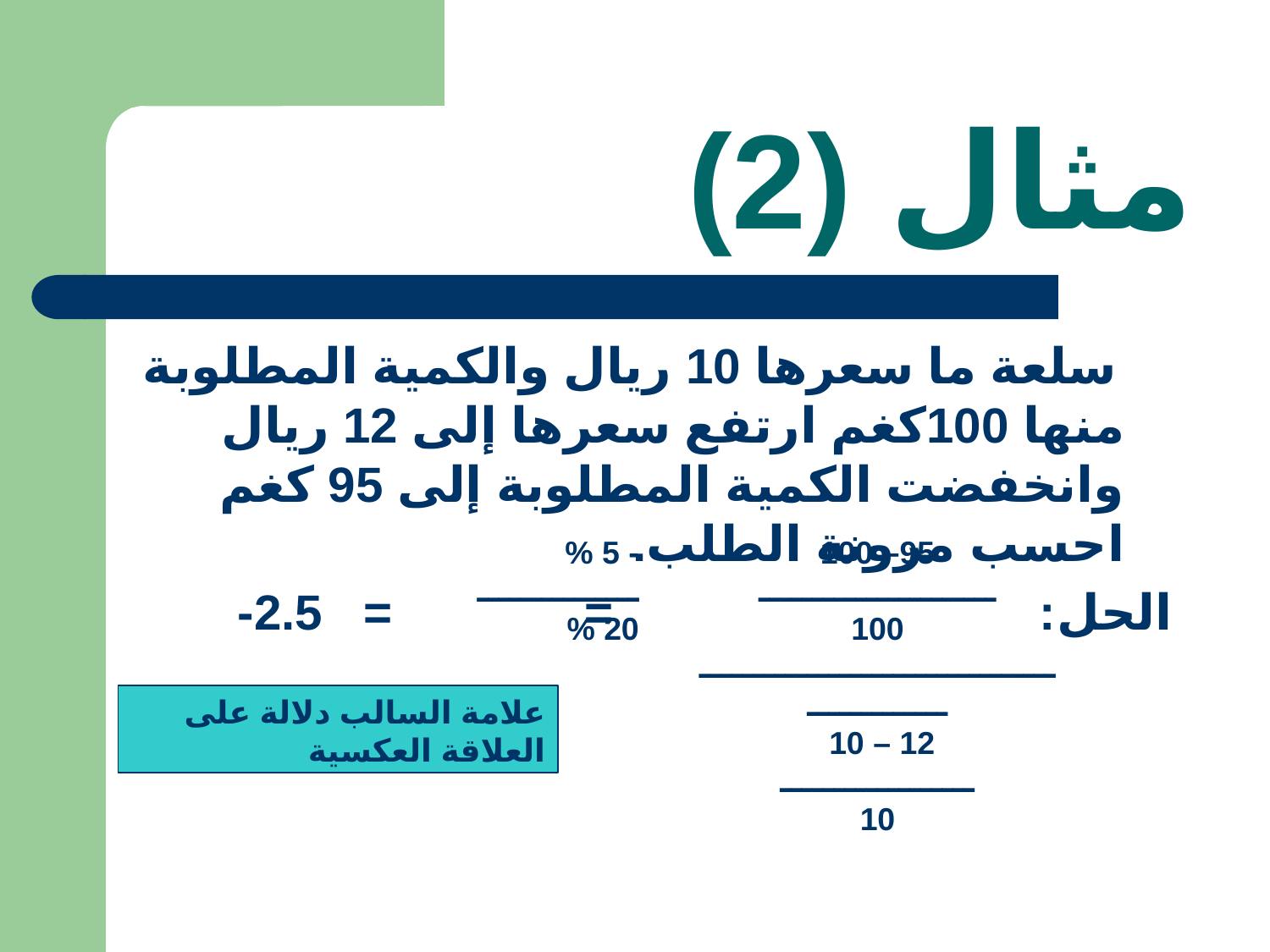

# مثال (2)
    سلعة ما سعرها 10 ريال والكمية المطلوبة منها 100كغم ارتفع سعرها إلى 12 ريال وانخفضت الكمية المطلوبة إلى 95 كغم احسب مرونة الطلب.
الحل:                               =              =   2.5-
- 5 %
ـــــــــــــــ
20 %
95– 100
ــــــــــــــــــــــ
100
ــــــــــــــــــــــــــــــــــــــــــــــ
12 – 10
ــــــــــــــــــ
10

علامة السالب دلالة على العلاقة العكسية